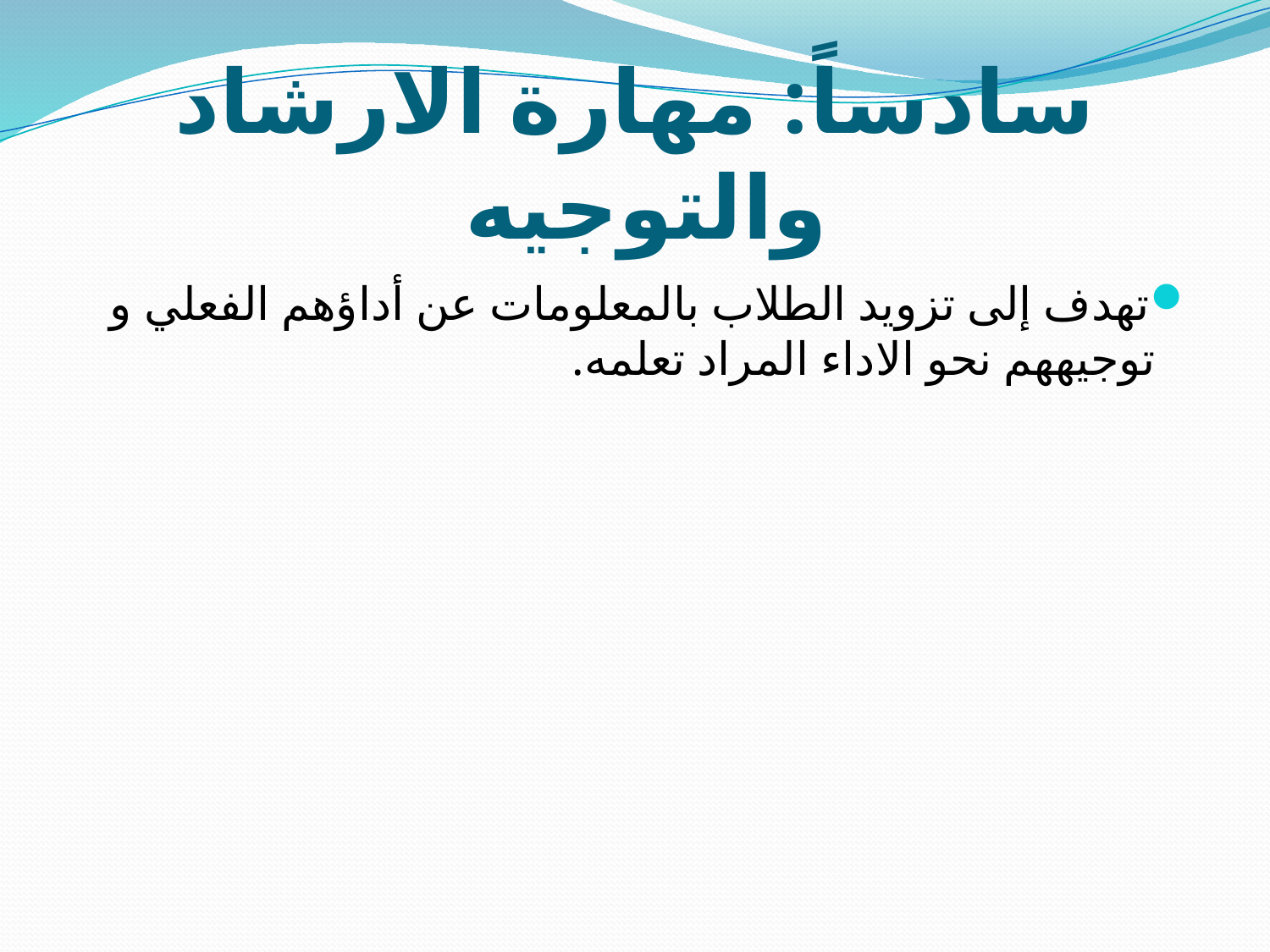

# سادساً: مهارة الارشاد والتوجيه
تهدف إلى تزويد الطلاب بالمعلومات عن أداؤهم الفعلي و توجيههم نحو الاداء المراد تعلمه.